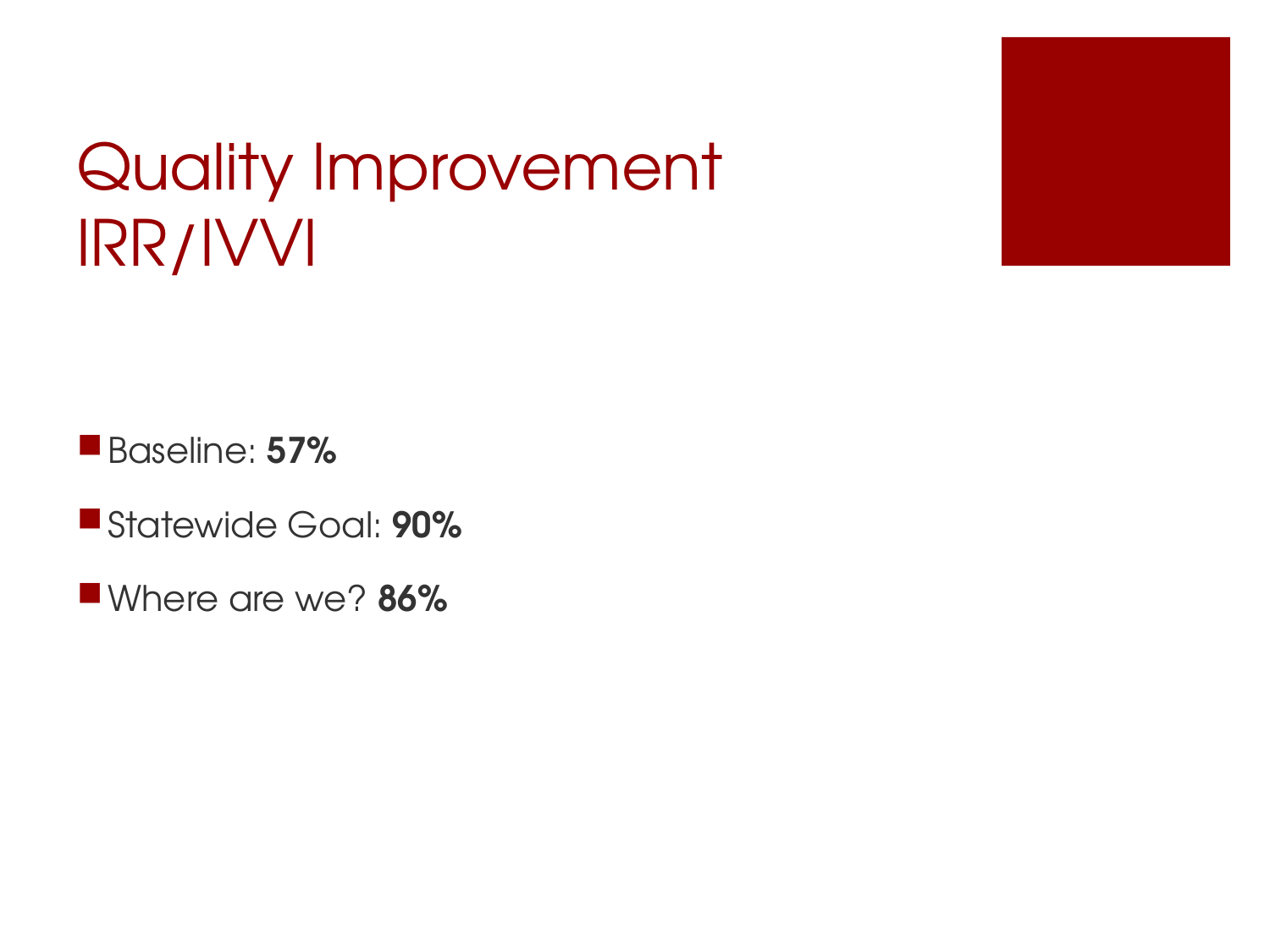

# Quality Improvement IRR/IVVI
Baseline: 57%
Statewide Goal: 90%
Where are we? 86%